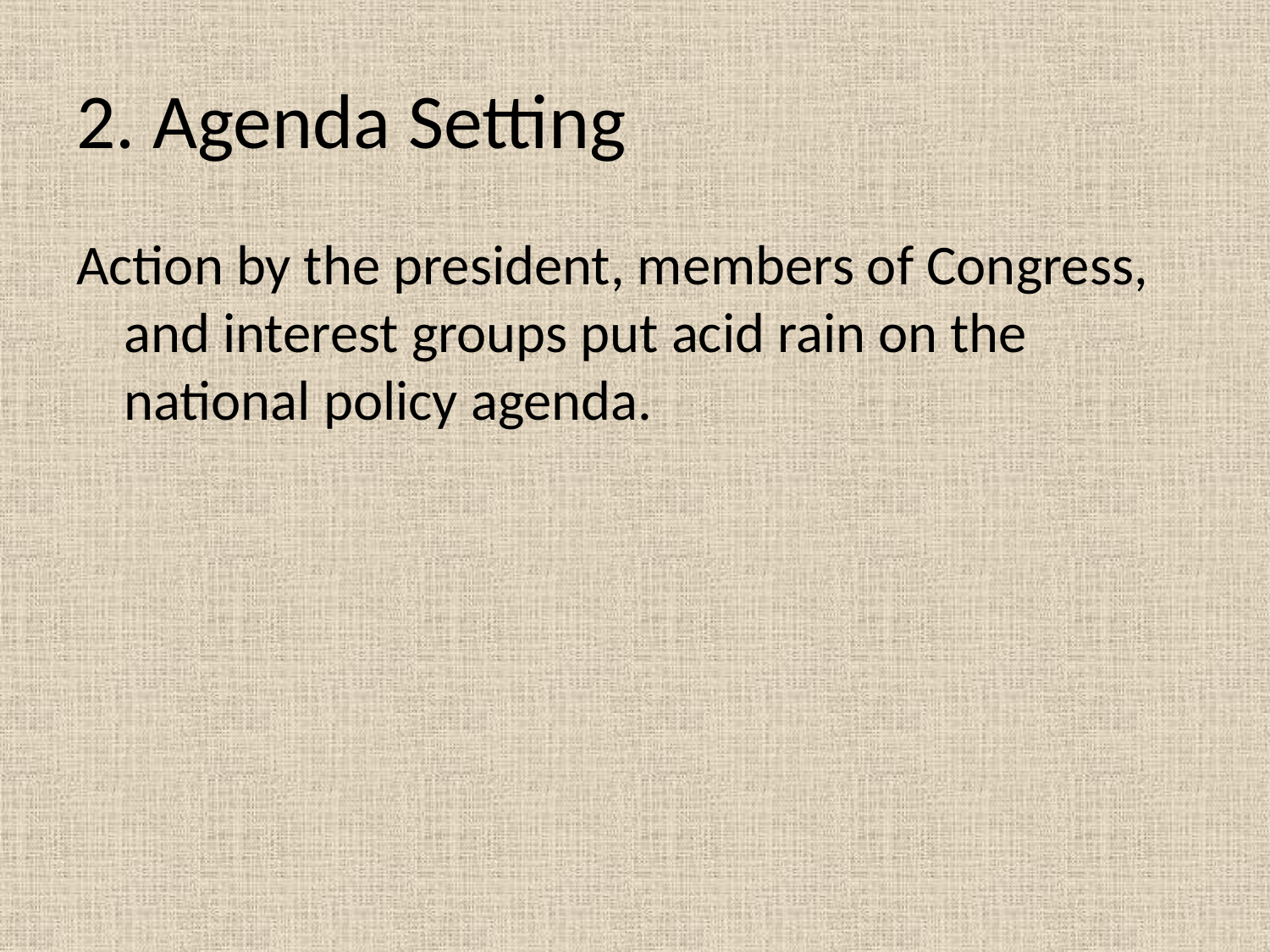

# 2. Agenda Setting
Action by the president, members of Congress, and interest groups put acid rain on the national policy agenda.